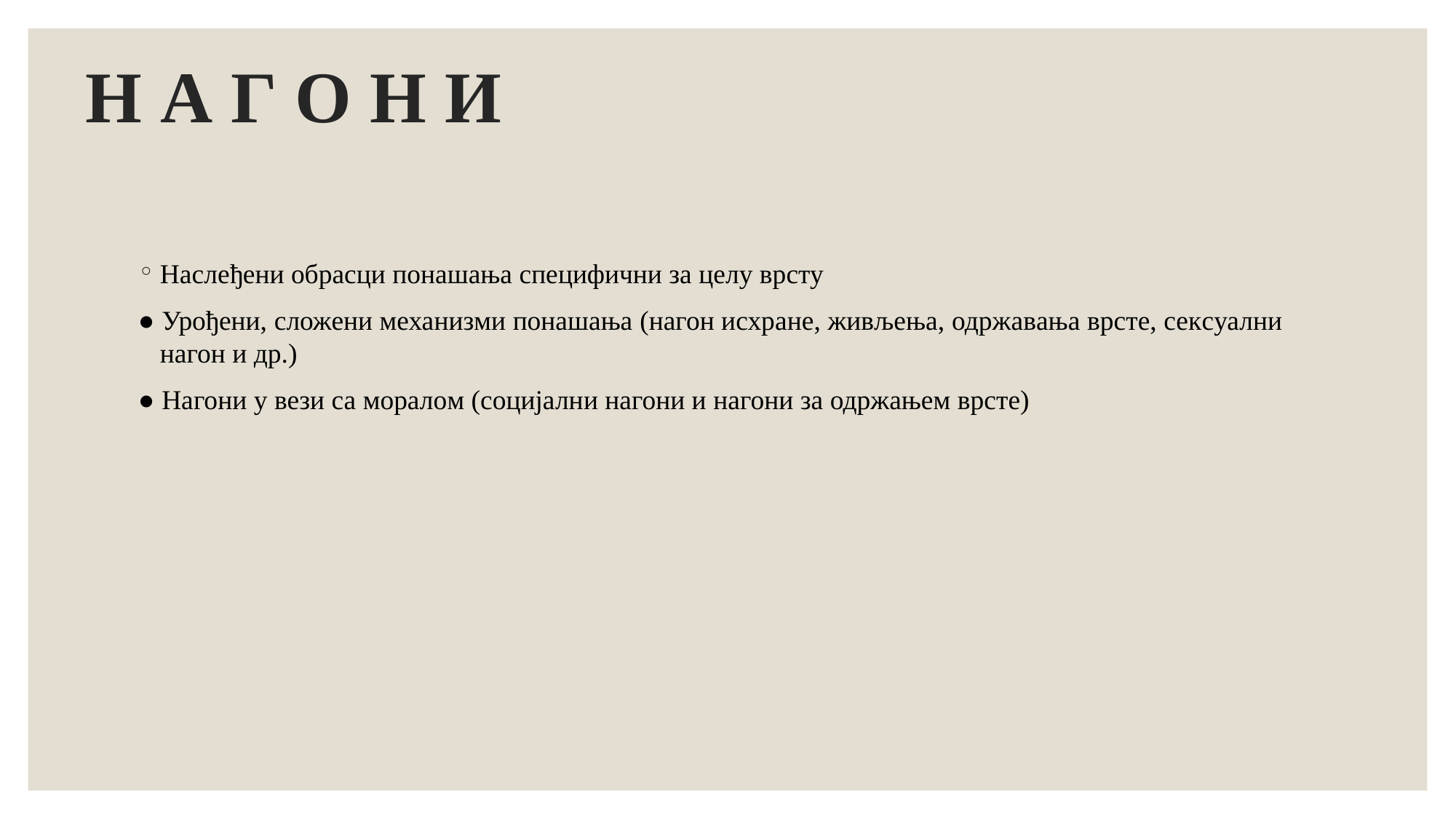

# Н А Г О Н И
Наслеђени обрасци понашања специфични за целу врсту
● Урођени, сложени механизми понашaњa (нагон исхрaне, живљења, одржавaњa врсте, сексуални нагон и др.)
● Нагони у вези са морaлoм (социјални нагони и нагони за одржањем врсте)